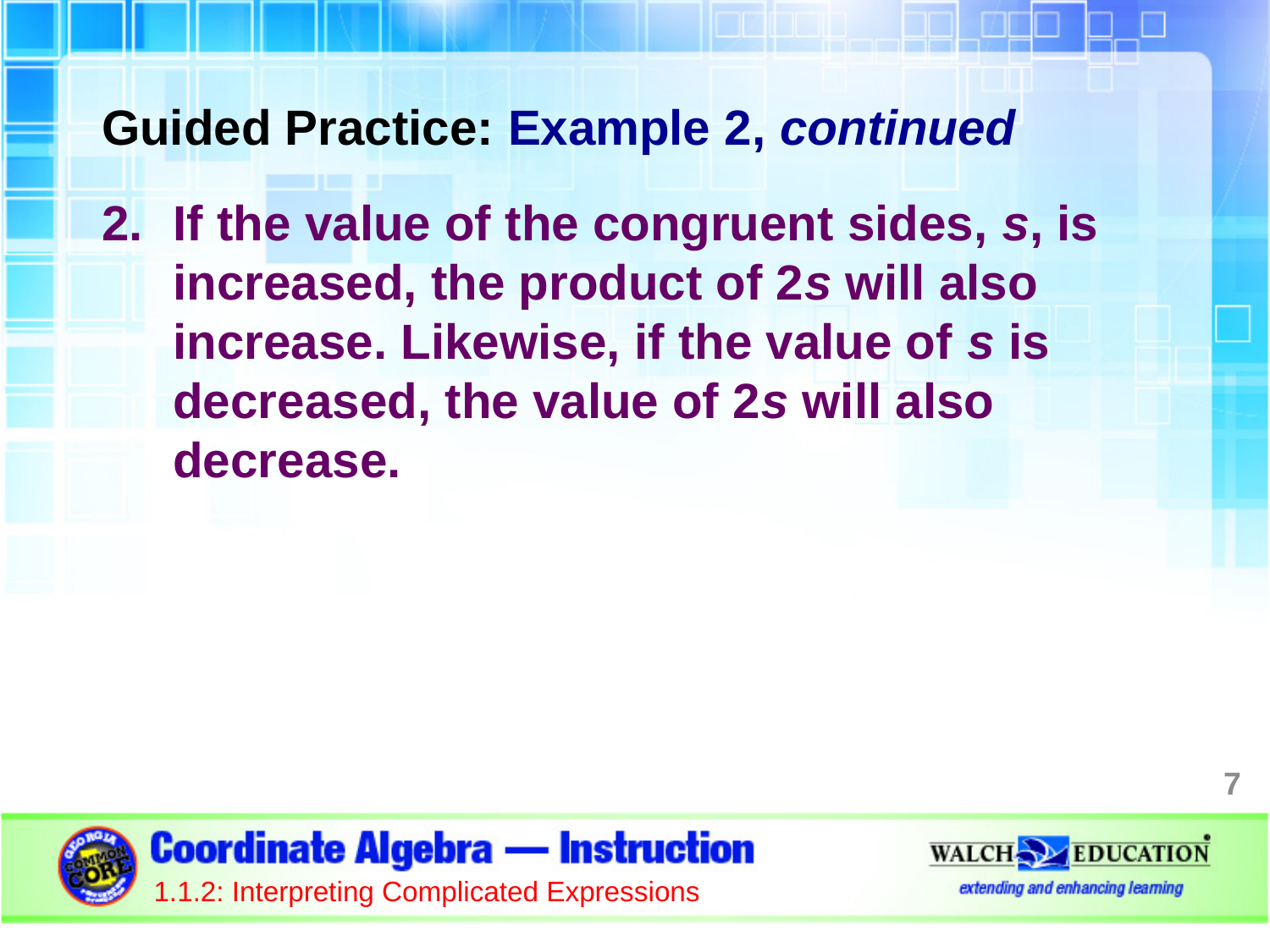

Guided Practice: Example 2, continued

If the value of the congruent sides, s, is increased, the product of 2s will also increase. Likewise, if the value of s is decreased, the value of 2s will also decrease.
7
1.1.2: Interpreting Complicated Expressions